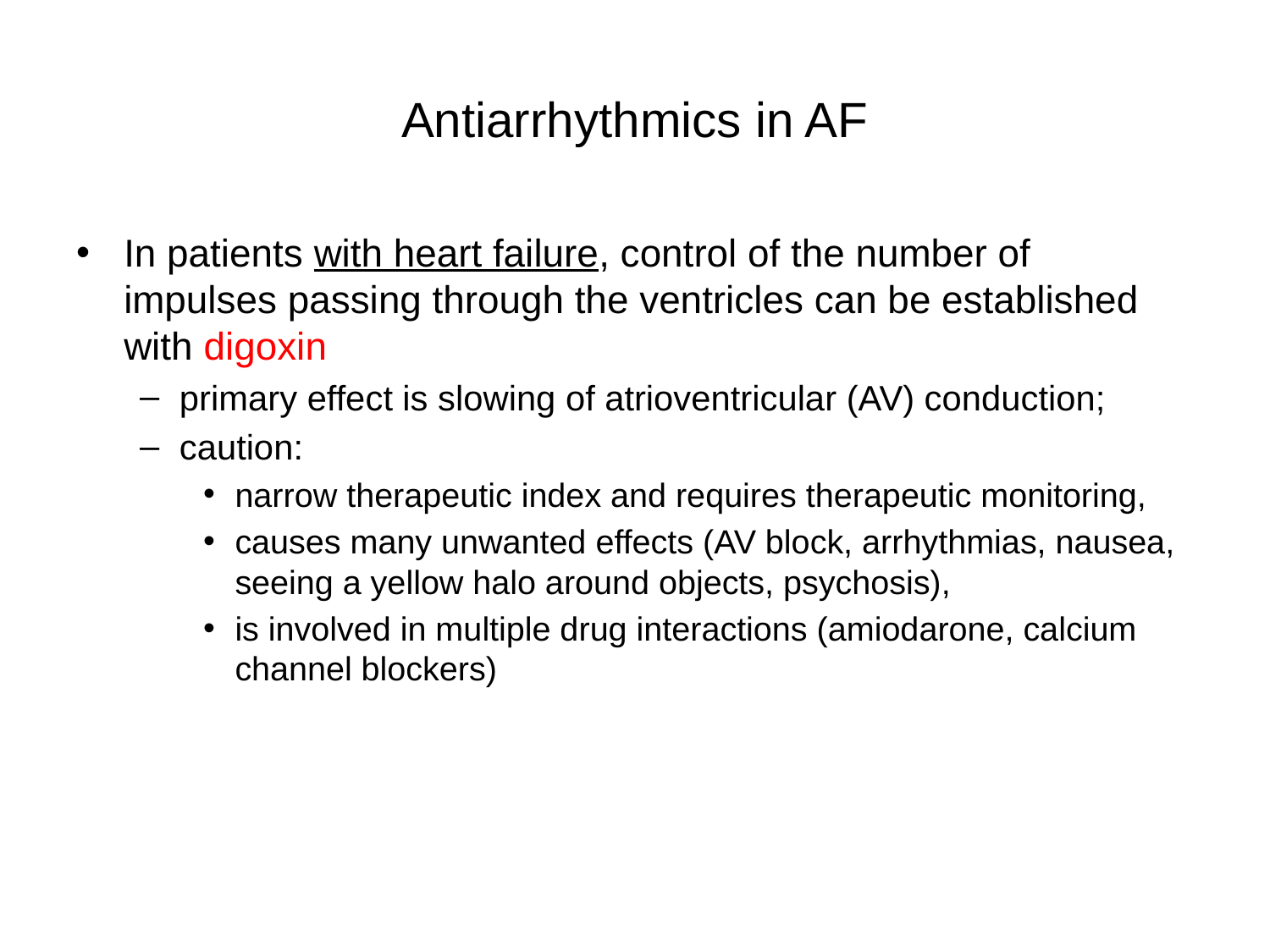

# Antiarrhythmics in AF
In patients with heart failure, control of the number of impulses passing through the ventricles can be established with digoxin
primary effect is slowing of atrioventricular (AV) conduction;
caution:
narrow therapeutic index and requires therapeutic monitoring,
causes many unwanted effects (AV block, arrhythmias, nausea, seeing a yellow halo around objects, psychosis),
is involved in multiple drug interactions (amiodarone, calcium channel blockers)